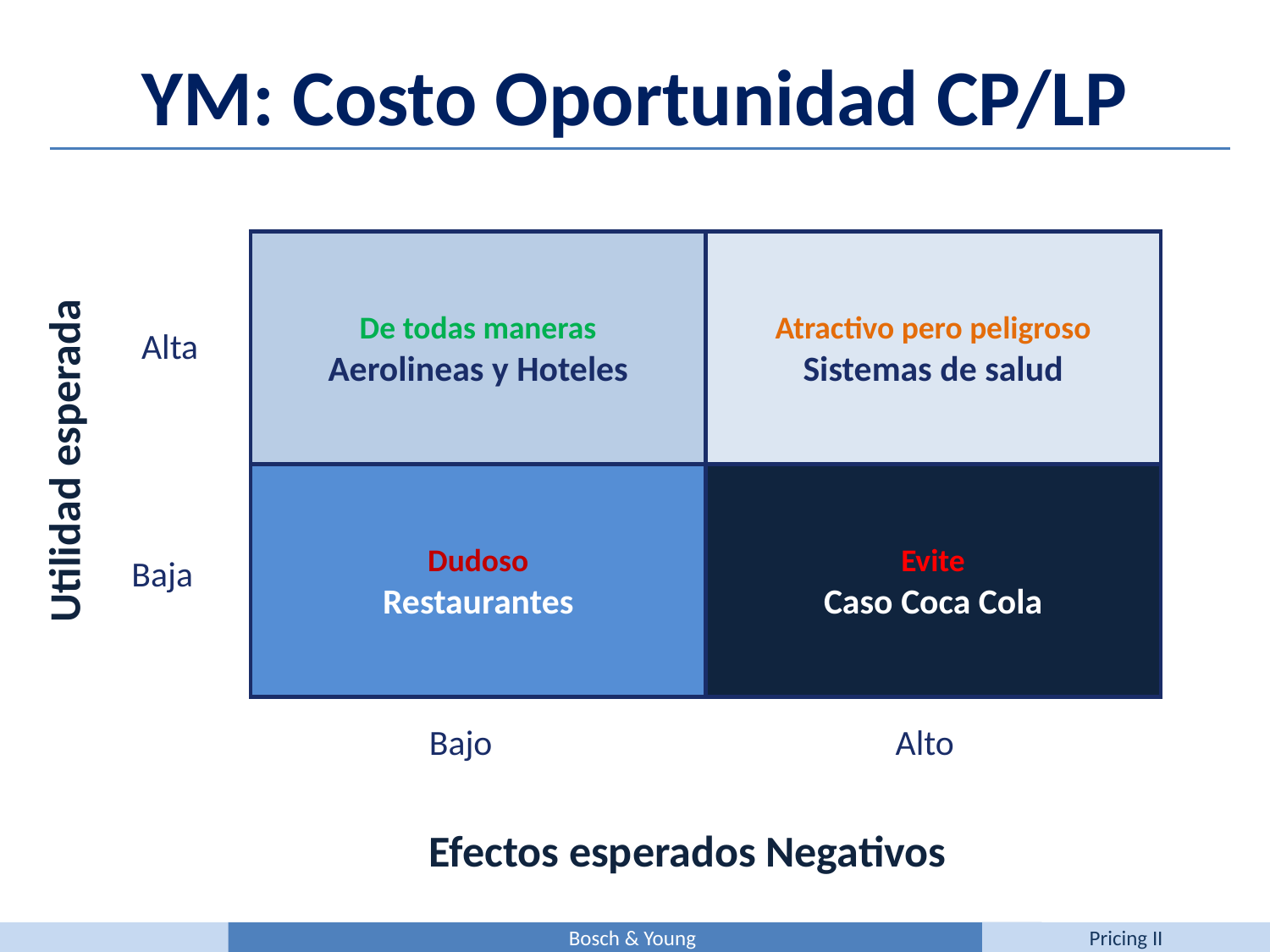

YM: Costo Oportunidad CP/LP
De todas maneras
Aerolineas y Hoteles

Atractivo pero peligroso
Sistemas de salud

Alta
Utilidad esperada

Dudoso
Restaurantes

Evite
Caso Coca Cola
Baja
Bajo
Alto
Efectos esperados Negativos

Bosch & Young
Pricing II